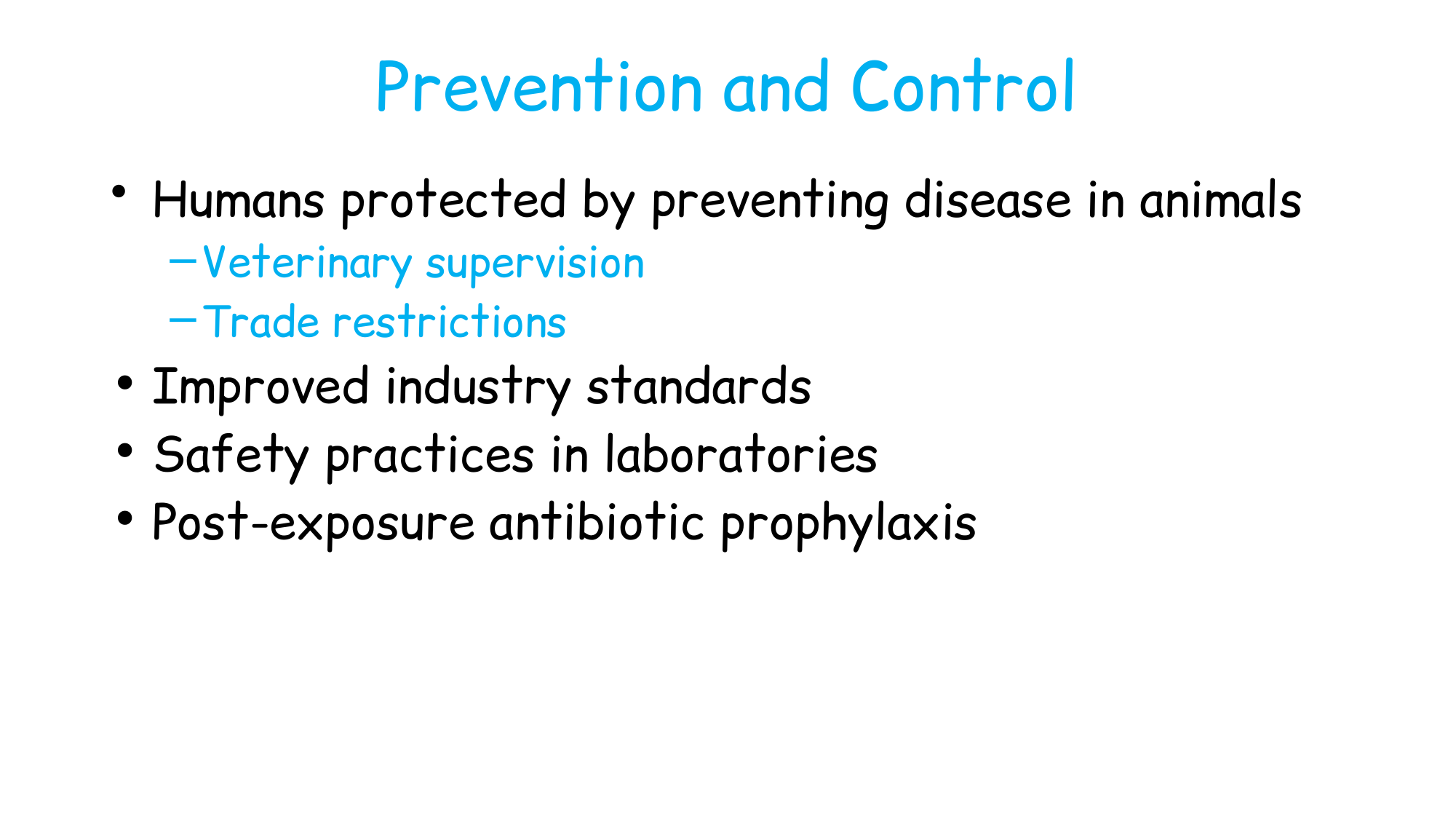

# Prevention and Control
Humans protected by preventing disease in animals
Veterinary supervision
Trade restrictions
Improved industry standards
Safety practices in laboratories
Post-exposure antibiotic prophylaxis

Day 6